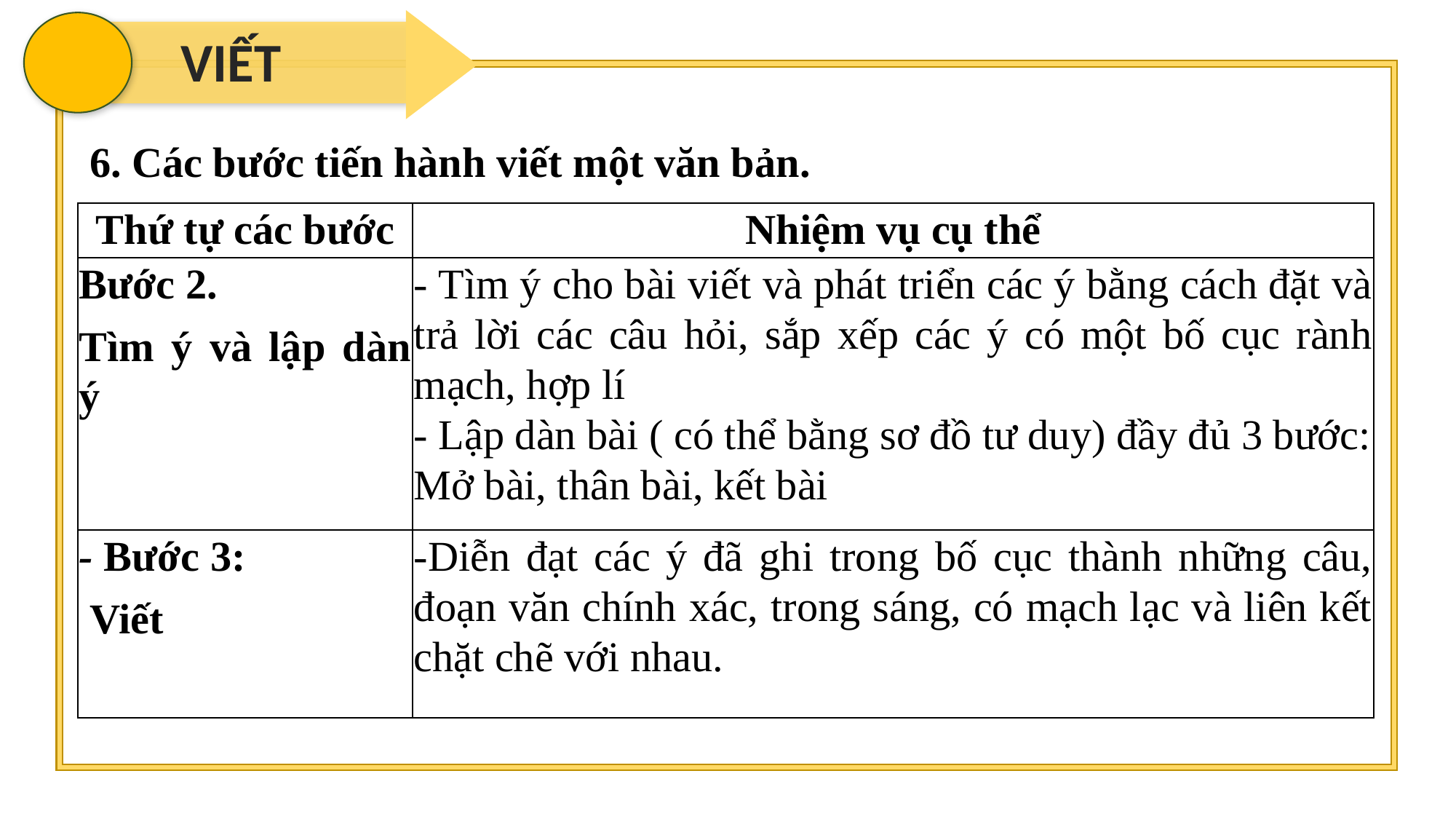

VIẾT

6. Các bước tiến hành viết một văn bản.
| Thứ tự các bước | Nhiệm vụ cụ thể |
| --- | --- |
| Bước 2. Tìm ý và lập dàn ý | - Tìm ý cho bài viết và phát triển các ý bằng cách đặt và trả lời các câu hỏi, sắp xếp các ý có một bố cục rành mạch, hợp lí - Lập dàn bài ( có thể bằng sơ đồ tư duy) đầy đủ 3 bước: Mở bài, thân bài, kết bài |
| - Bước 3: Viết | -Diễn đạt các ý đã ghi trong bố cục thành những câu, đoạn văn chính xác, trong sáng, có mạch lạc và liên kết chặt chẽ với nhau. |